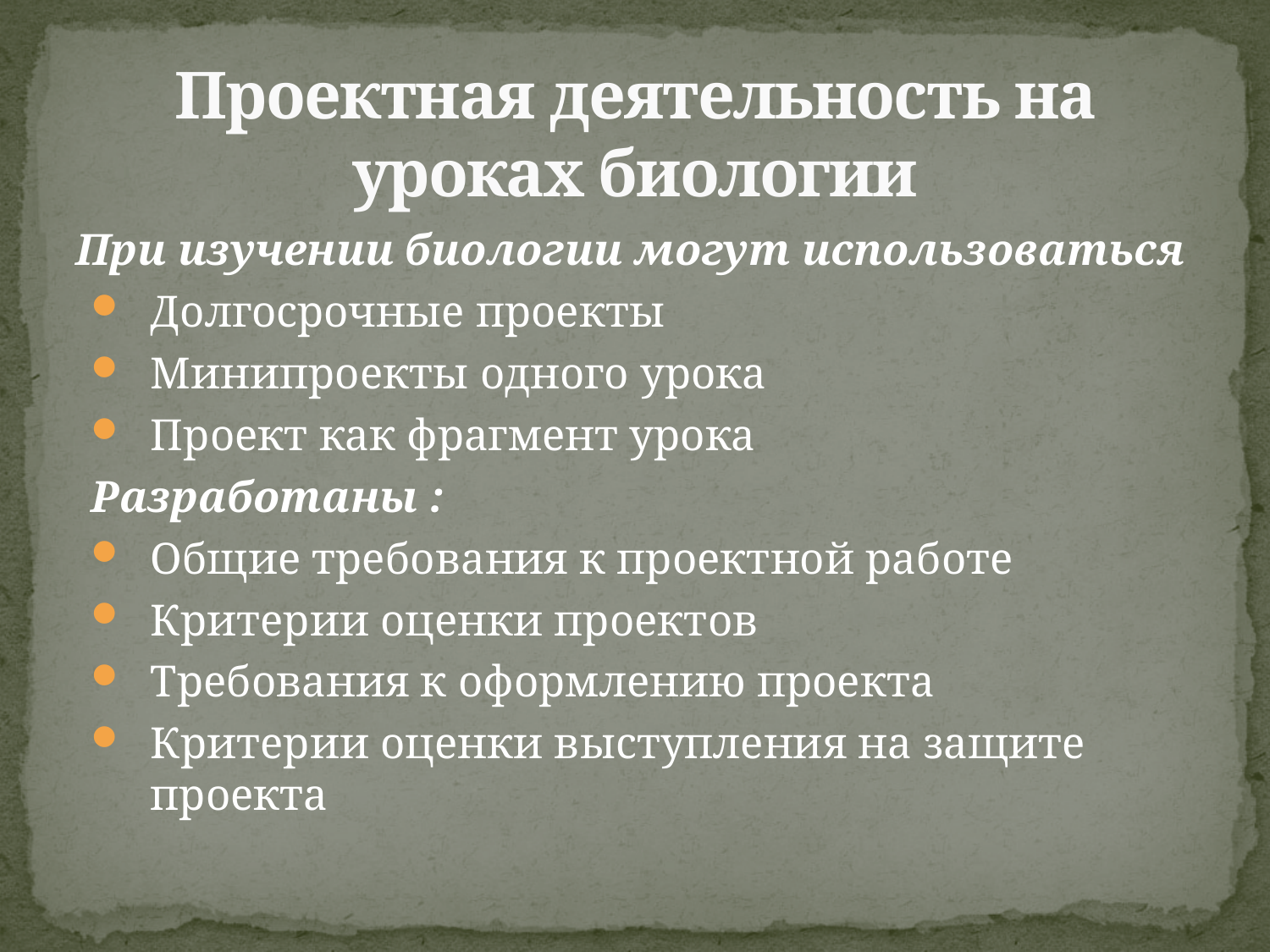

# Проектная деятельность на уроках биологии
При изучении биологии могут использоваться
Долгосрочные проекты
Минипроекты одного урока
Проект как фрагмент урока
Разработаны :
Общие требования к проектной работе
Критерии оценки проектов
Требования к оформлению проекта
Критерии оценки выступления на защите проекта